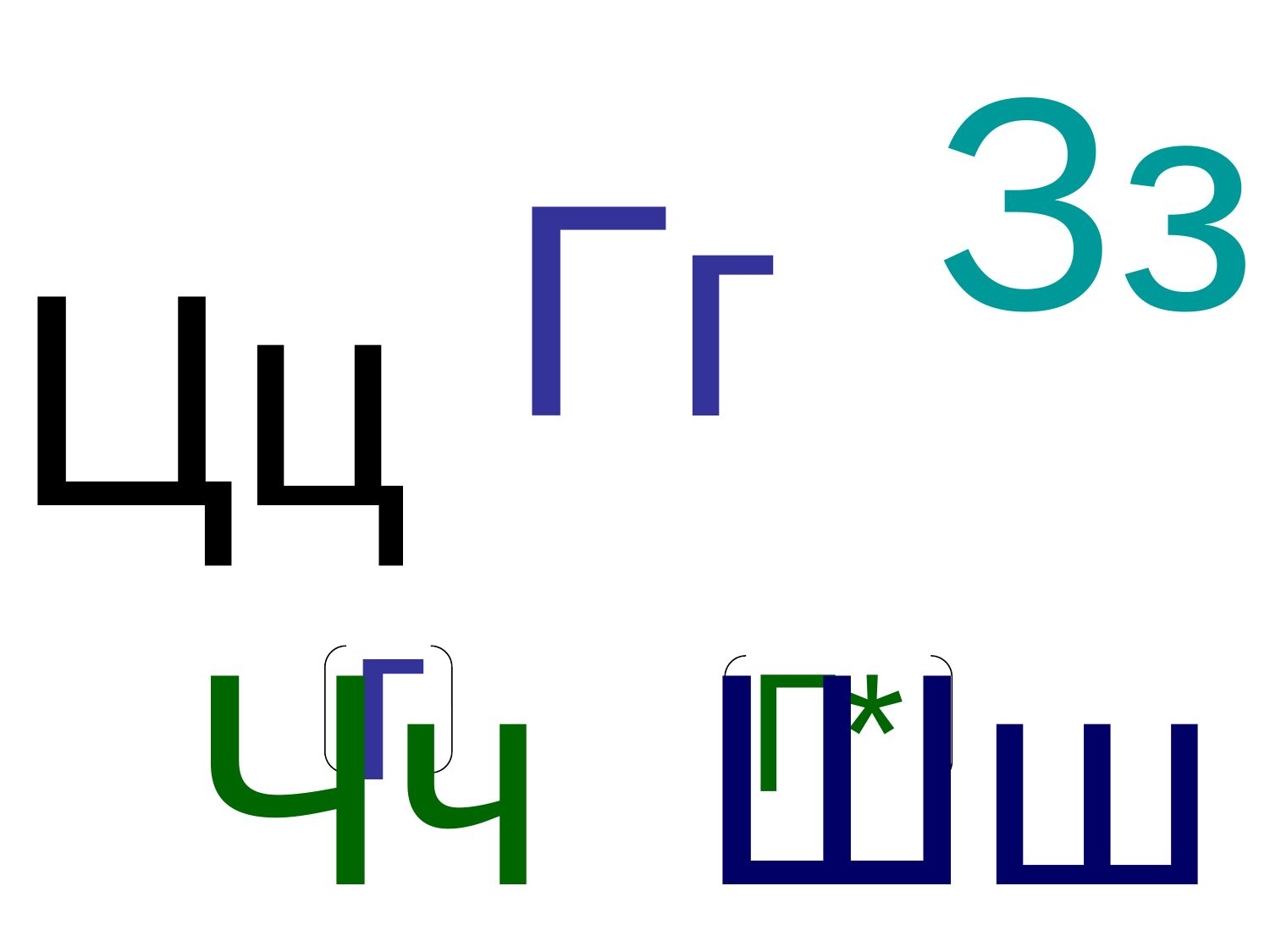

Зз
Гг
Цц
г
Чч
Шш
Г*